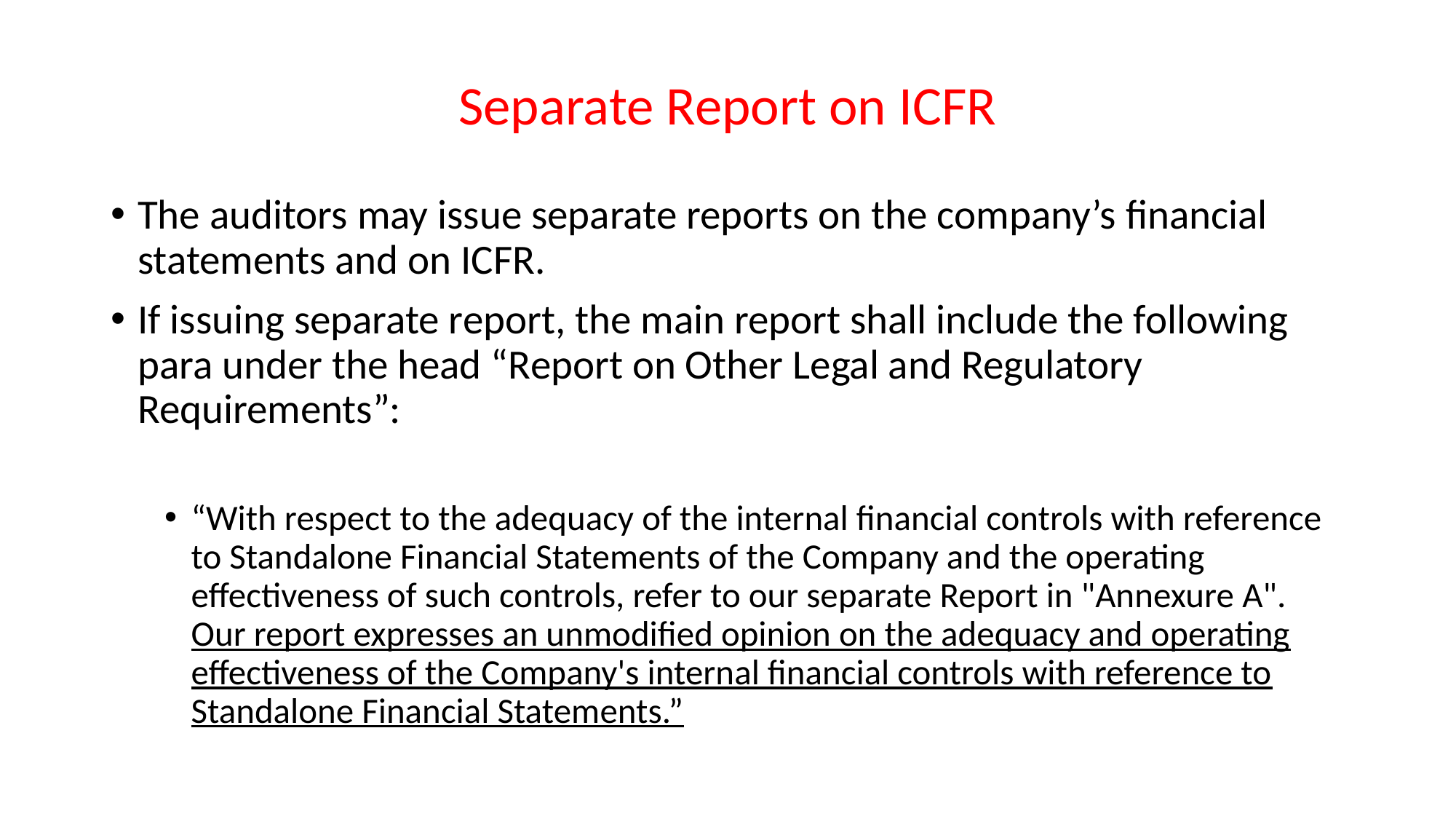

# Separate Report on ICFR
The auditors may issue separate reports on the company’s financial statements and on ICFR.
If issuing separate report, the main report shall include the following para under the head “Report on Other Legal and Regulatory Requirements”:

“With respect to the adequacy of the internal financial controls with reference to Standalone Financial Statements of the Company and the operating effectiveness of such controls, refer to our separate Report in "Annexure A". Our report expresses an unmodified opinion on the adequacy and operating effectiveness of the Company's internal financial controls with reference to Standalone Financial Statements.”